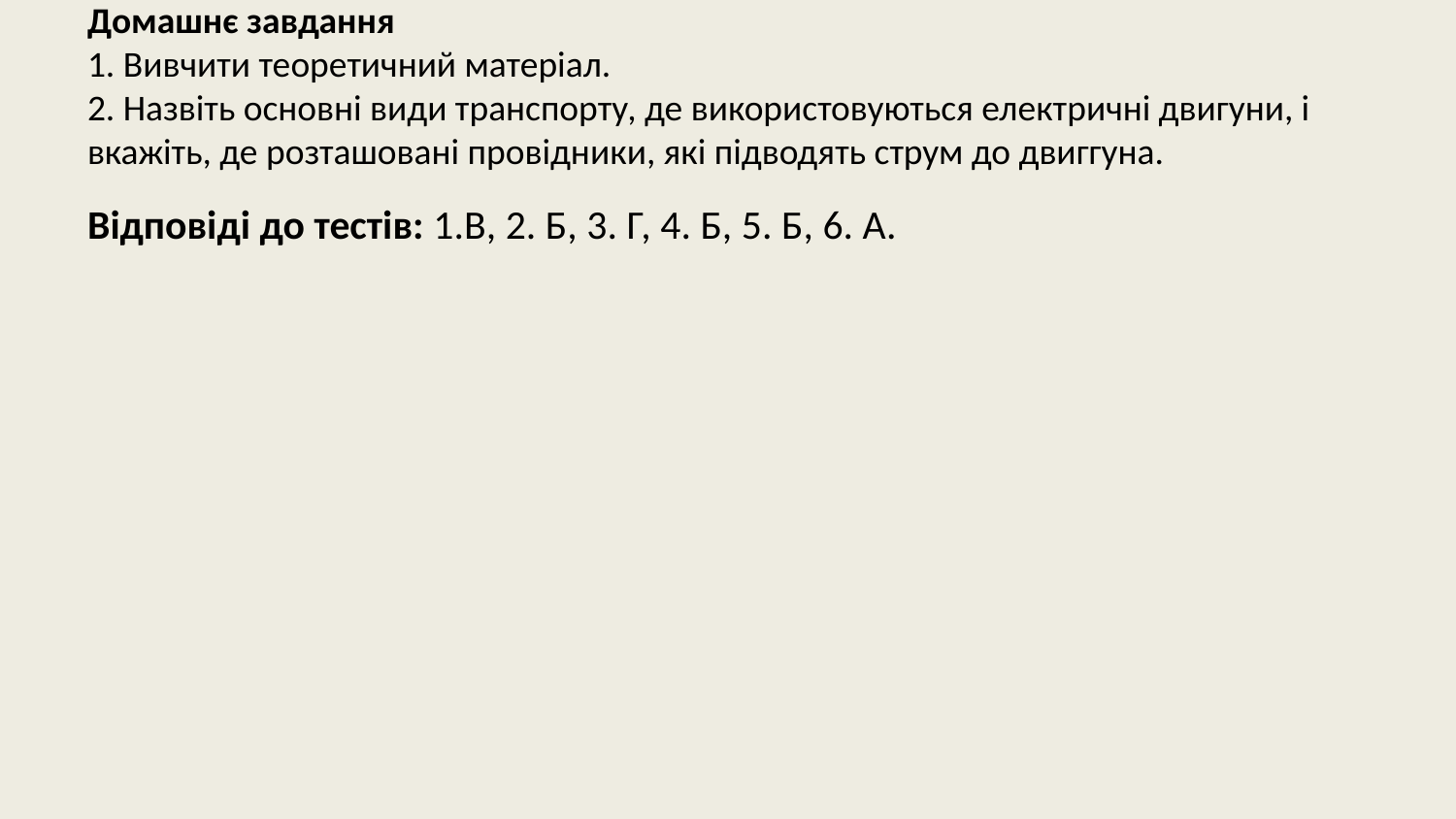

# Домашнє завдання 1. Вивчити теоретичний матеріал. 2. Назвіть основні види транспорту, де використовуються електричні двигуни, і вкажіть, де розташовані провідники, які підводять струм до двиггуна.
Відповіді до тестів: 1.В, 2. Б, 3. Г, 4. Б, 5. Б, 6. А.